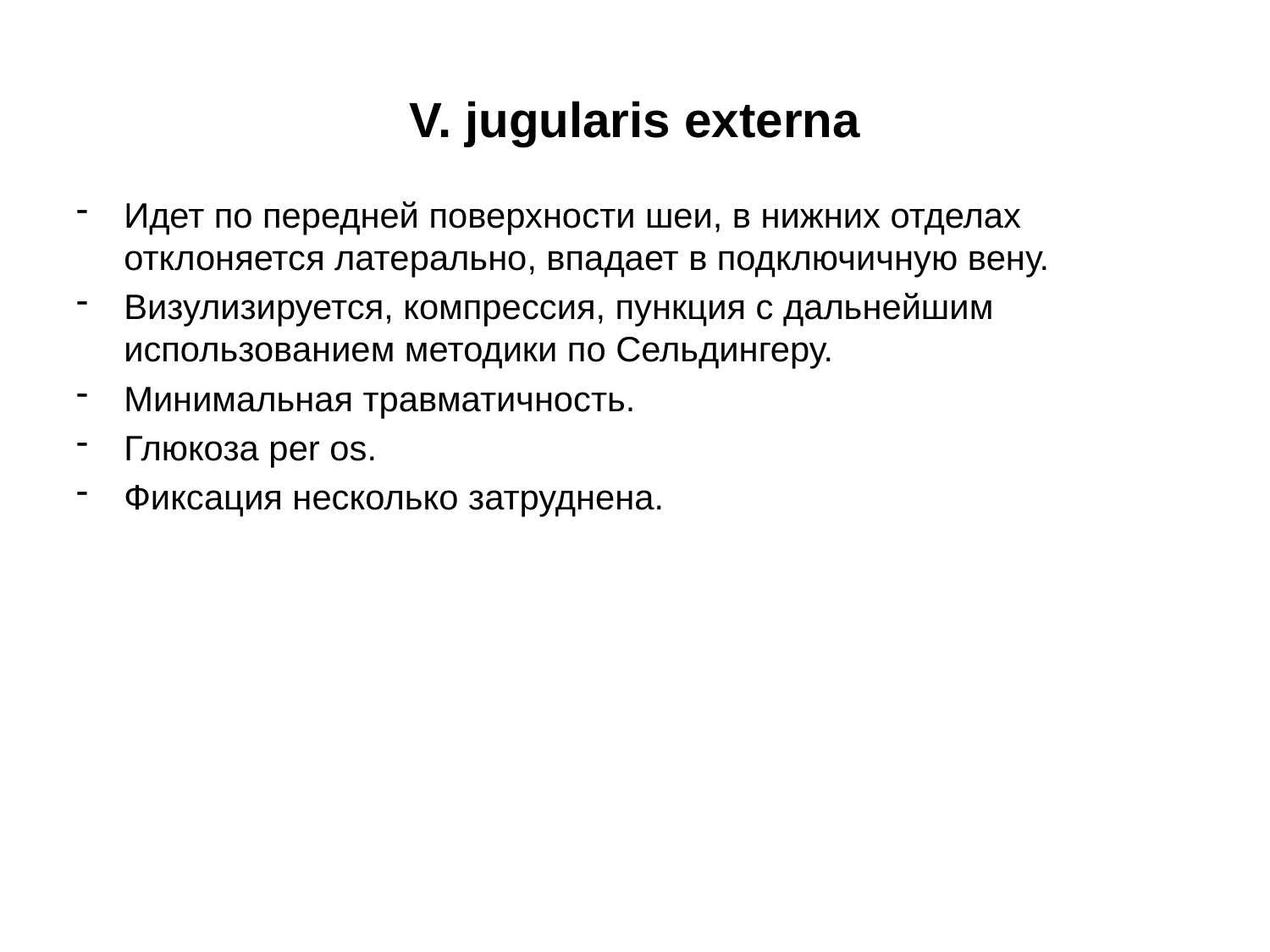

V. jugularis externa
Идет по передней поверхности шеи, в нижних отделах отклоняется латерально, впадает в подключичную вену.
Визулизируется, компрессия, пункция с дальнейшим использованием методики по Сельдингеру.
Минимальная травматичность.
Глюкоза per os.
Фиксация несколько затруднена.